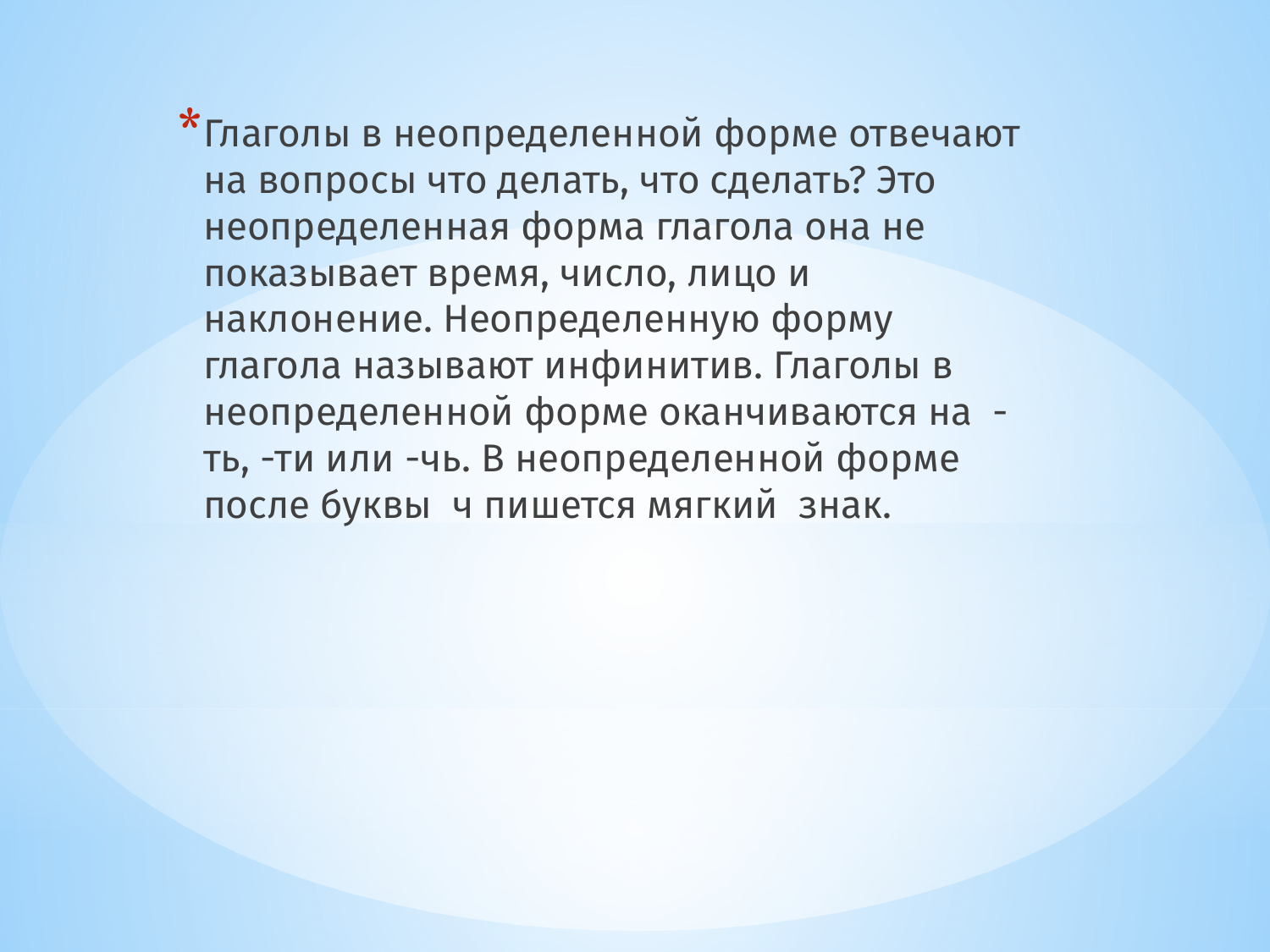

Глаголы в неопределенной форме отвечают на вопросы что делать, что сделать? Это неопределенная форма глагола она не показывает время, число, лицо и наклонение. Неопределенную форму глагола называют инфинитив. Глаголы в неопределенной форме оканчиваются на  -ть, -ти или -чь. В неопределенной форме после буквы  ч пишется мягкий  знак.